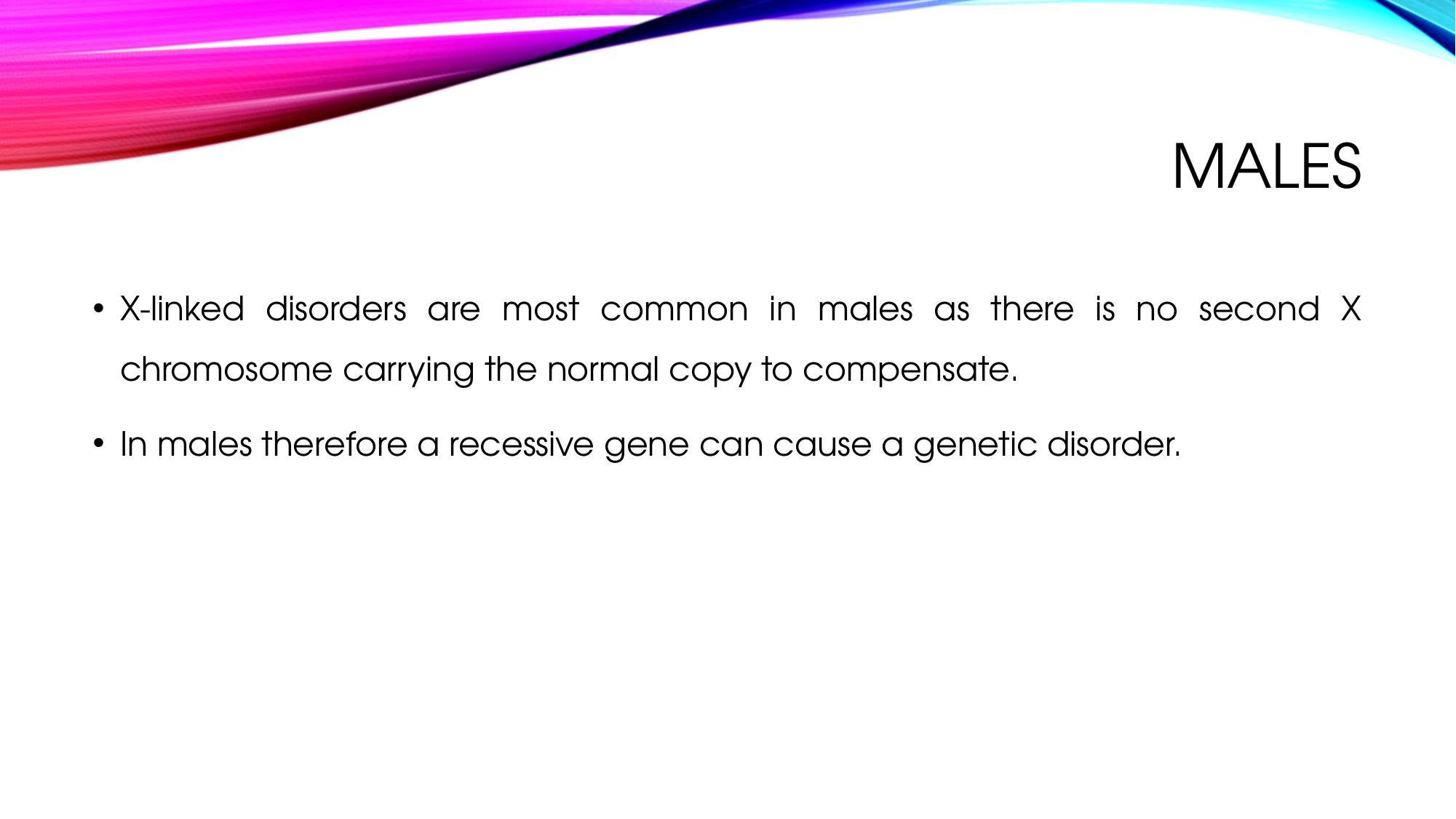

# males
X-linked disorders are most common in males as there is no second X chromosome carrying the normal copy to compensate.
In males therefore a recessive gene can cause a genetic disorder.